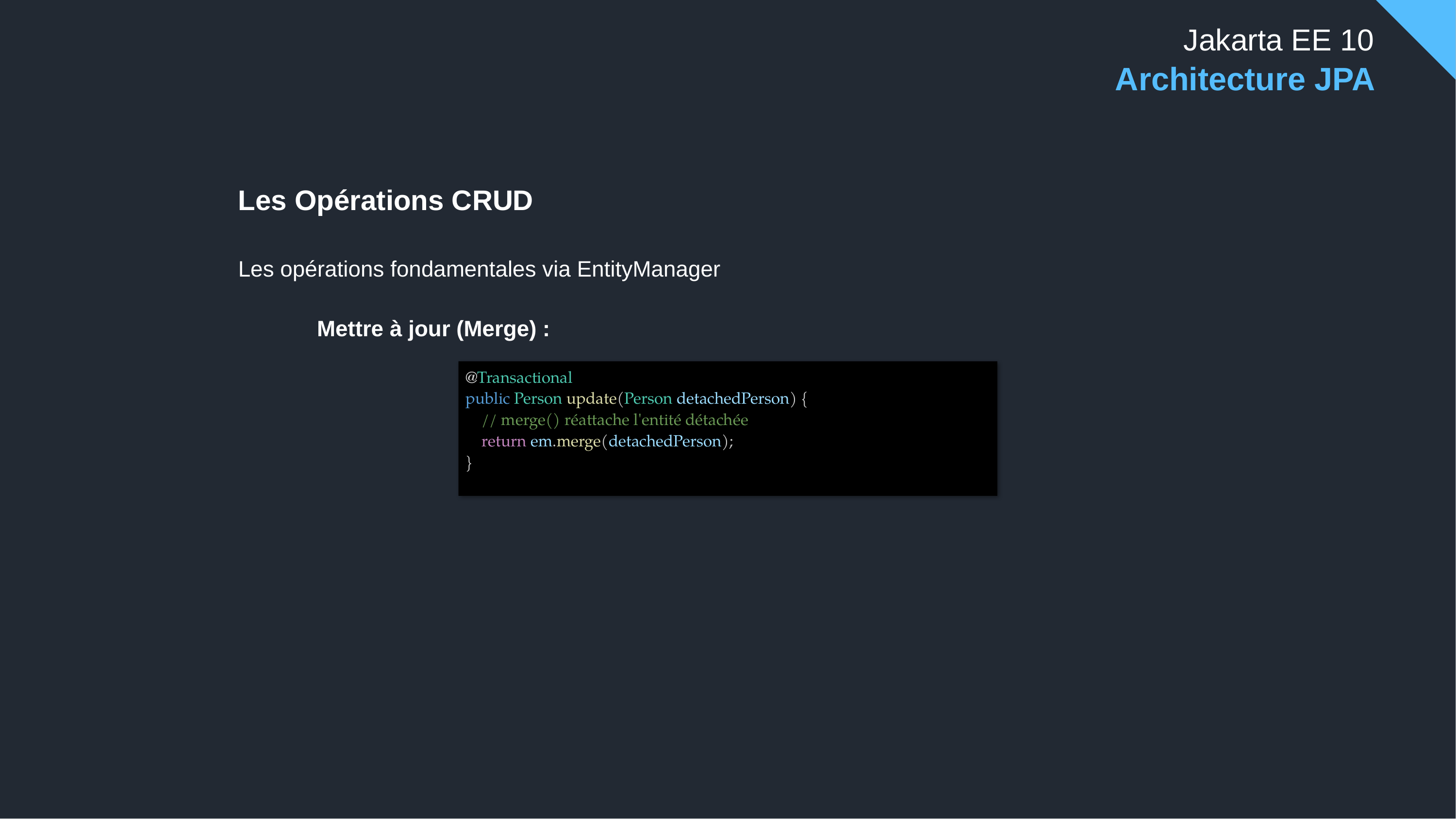

# Jakarta EE 10
Architecture JPA
Les Opérations CRUD

Les opérations fondamentales via EntityManager
Mettre à jour (Merge) :
@Transactional
public Person update(Person detachedPerson) {
    // merge() réattache l'entité détachée
    return em.merge(detachedPerson);
}